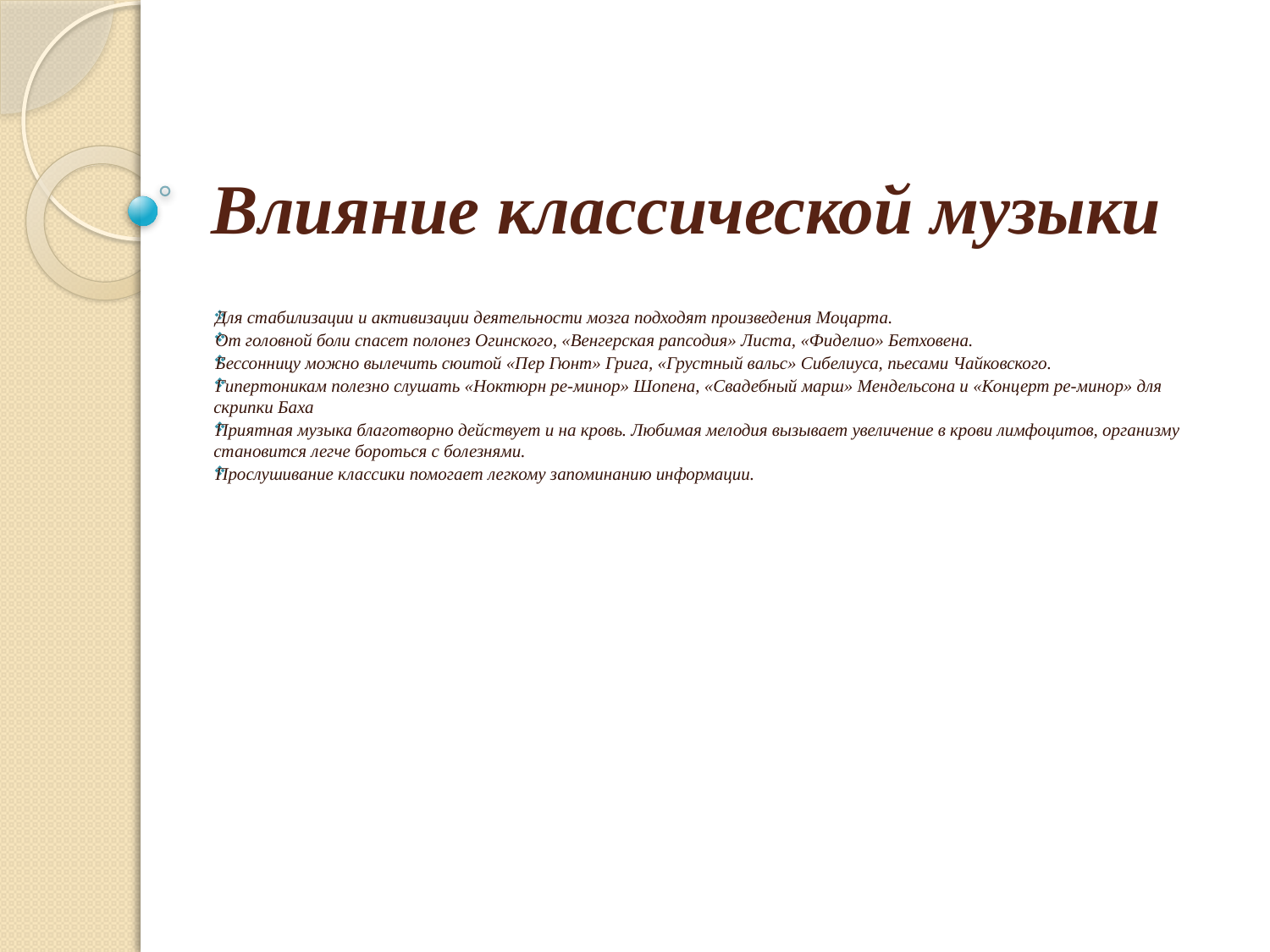

# Влияние классической музыки
Для стабилизации и активизации деятельности мозга подходят произведения Моцарта.
От головной боли спасет полонез Огинского, «Венгерская рапсодия» Листа, «Фиделио» Бетховена.
Бессонницу можно вылечить сюитой «Пер Гюнт» Грига, «Грустный вальс» Сибелиуса, пьесами Чайковского.
Гипертоникам полезно слушать «Ноктюрн ре-минор» Шопена, «Свадебный марш» Мендельсона и «Концерт ре-минор» для скрипки Баха
Приятная музыка благотворно действует и на кровь. Любимая мелодия вызывает увеличение в крови лимфоцитов, организму становится легче бороться с болезнями.
Прослушивание классики помогает легкому запоминанию информации.